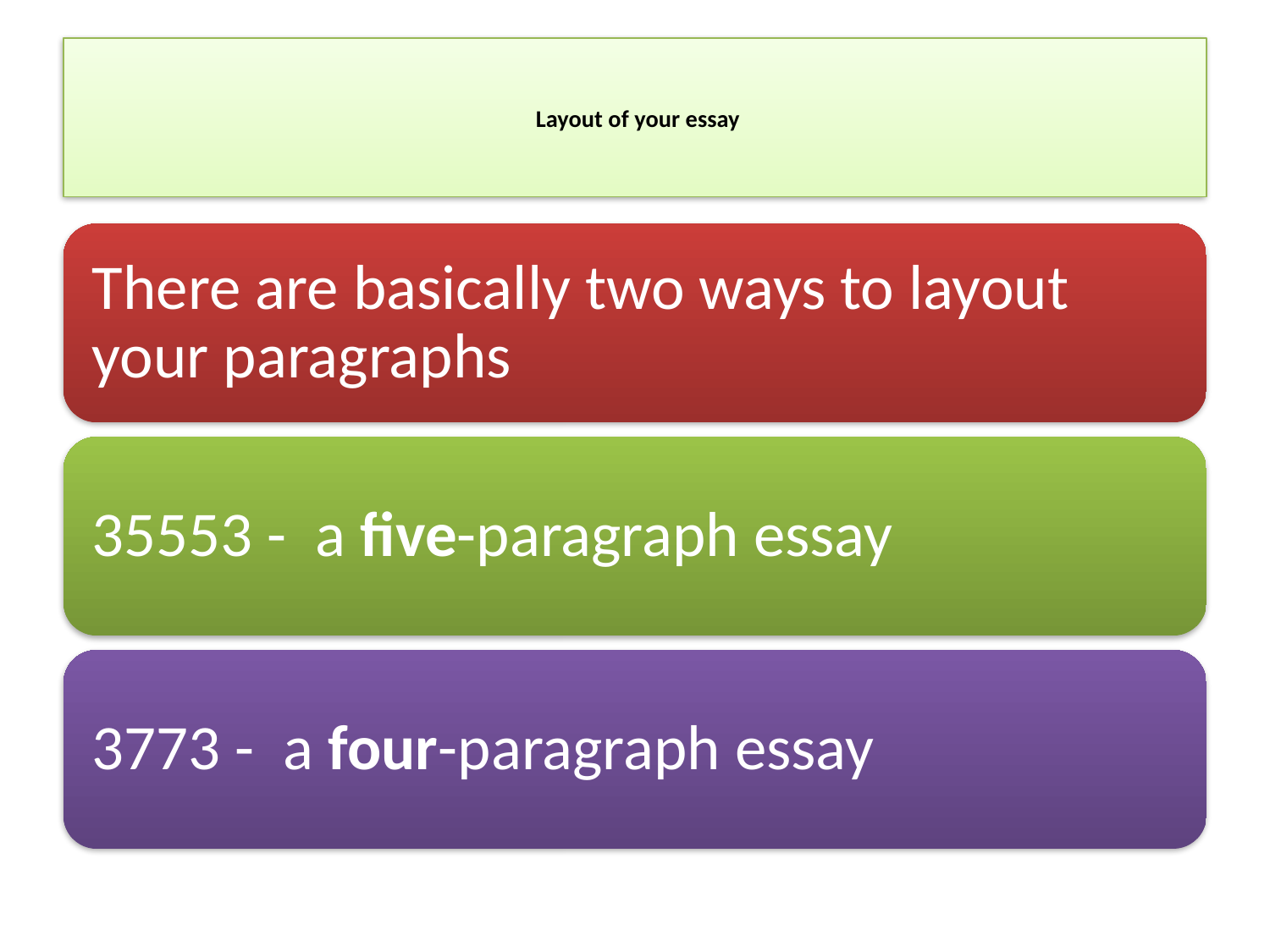

# Layout of your essay
There are basically two ways to layout your paragraphs
35553 -  a five-paragraph essay
3773 -  a four-paragraph essay